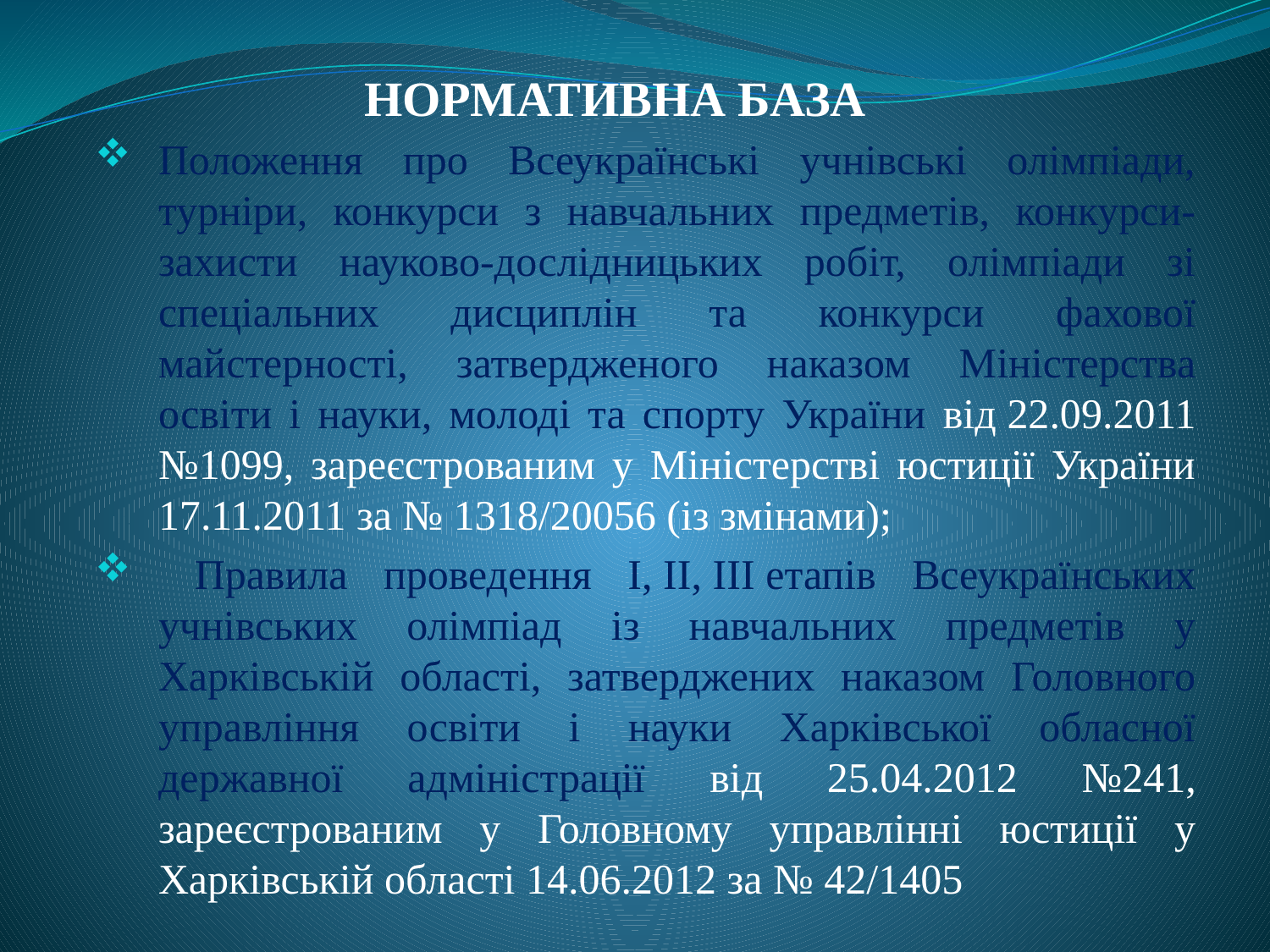

# НОРМАТИВНА БАЗА
Положення про Всеукраїнські учнівські олімпіади, турніри, конкурси з навчальних предметів, конкурси-захисти науково-дослідницьких робіт, олімпіади зі спеціальних дисциплін та конкурси фахової майстерності, затвердженого наказом Міністерства освіти і науки, молоді та спорту України від 22.09.2011 №1099, зареєстрованим у Міністерстві юстиції України 17.11.2011 за № 1318/20056 (із змінами);
 Правила проведення І, ІІ, ІІІ етапів Всеукраїнських учнівських олімпіад із навчальних предметів у Харківській області, затверджених наказом Головного управління освіти і науки Харківської обласної державної адміністрації від 25.04.2012 №241, зареєстрованим у Головному управлінні юстиції у Харківській області 14.06.2012 за № 42/1405